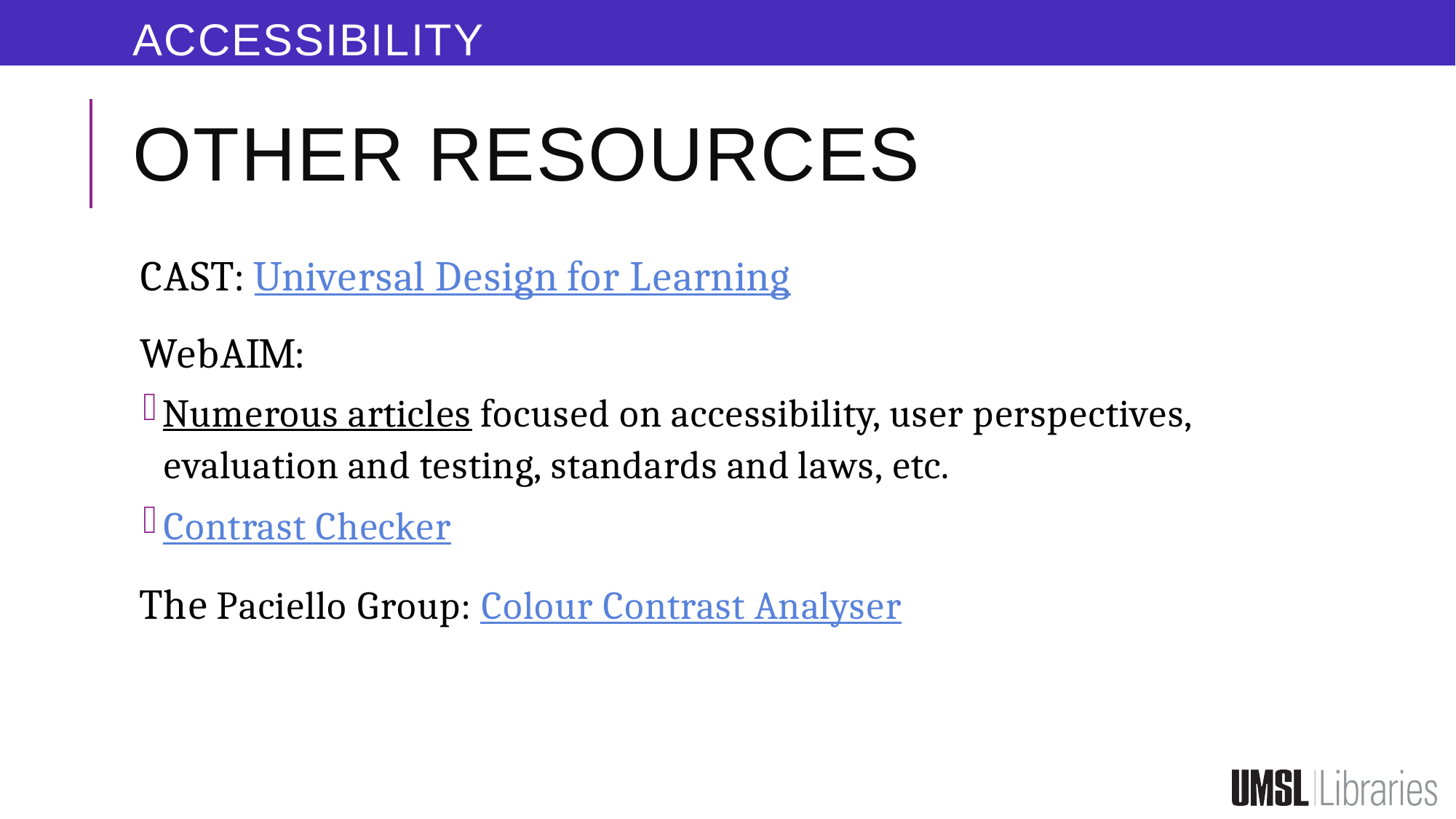

ACCESSIBILITY
# Other Resources
CAST: Universal Design for Learning
WebAIM:
Numerous articles focused on accessibility, user perspectives, evaluation and testing, standards and laws, etc.
Contrast Checker
The Paciello Group: Colour Contrast Analyser